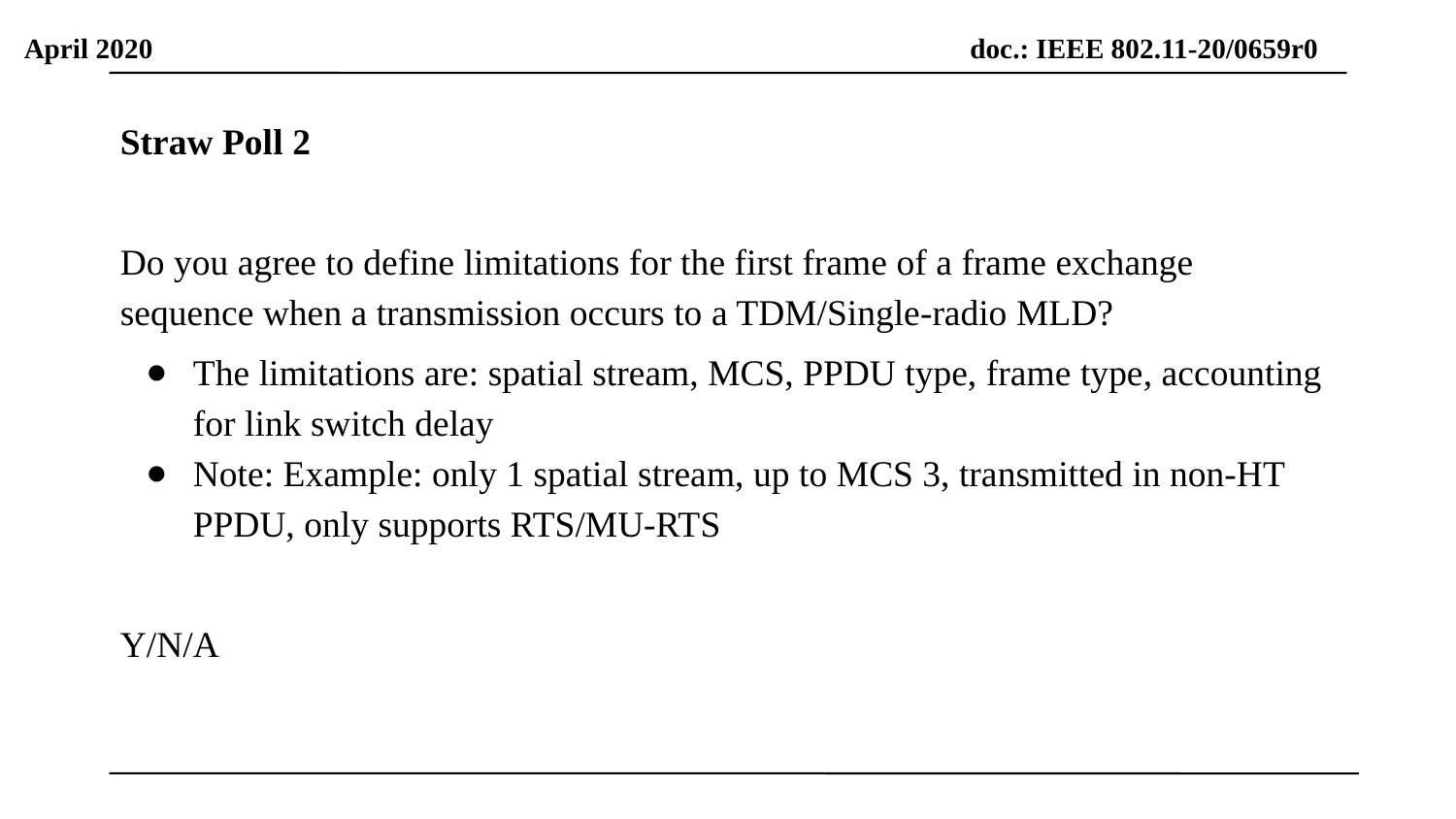

Straw Poll 2

Do you agree to define limitations for the first frame of a frame exchange sequence when a transmission occurs to a TDM/Single-radio MLD?
The limitations are: spatial stream, MCS, PPDU type, frame type, accounting for link switch delay
Note: Example: only 1 spatial stream, up to MCS 3, transmitted in non-HT PPDU, only supports RTS/MU-RTS

Y/N/A